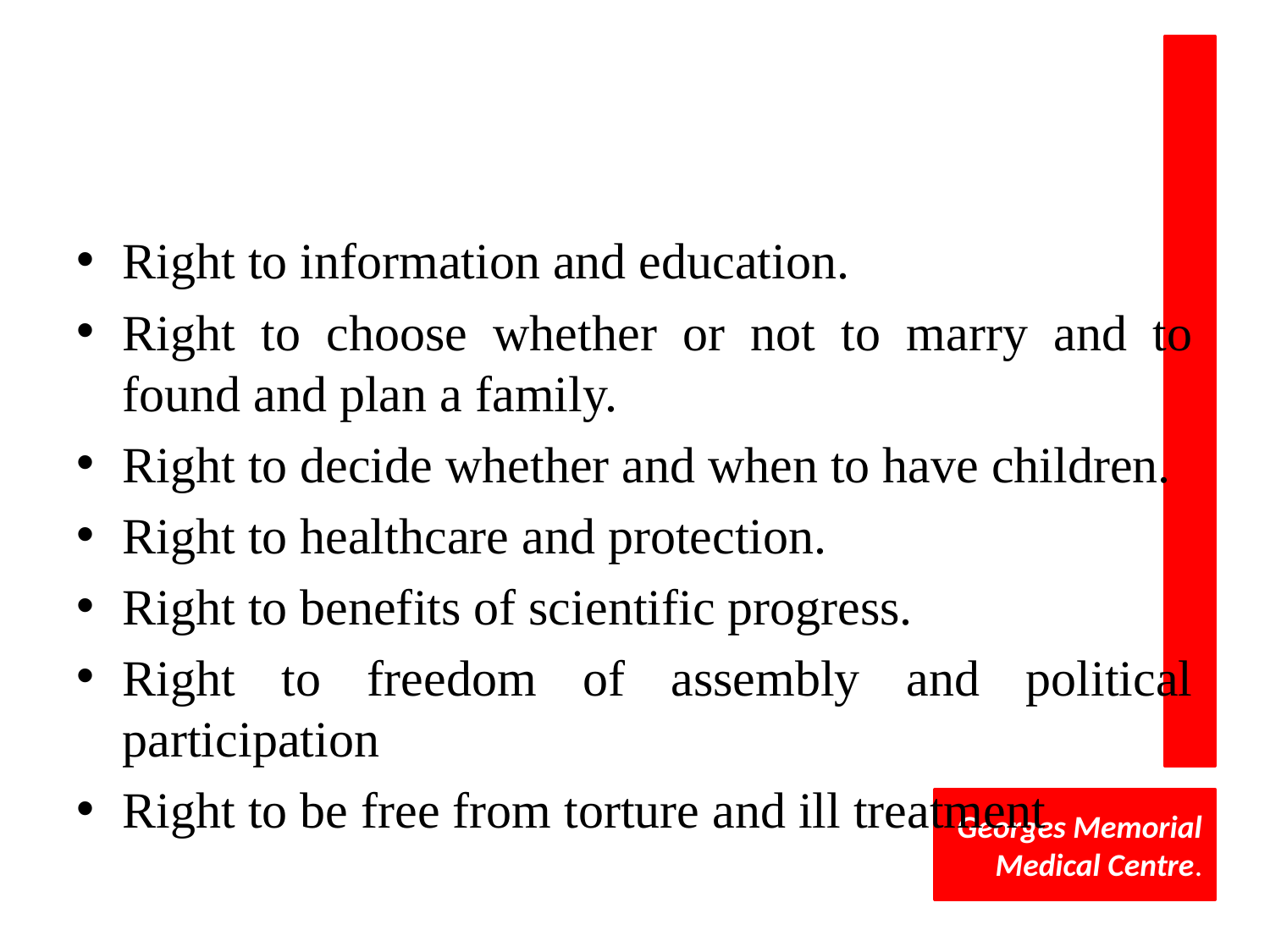

#
Right to information and education.
Right to choose whether or not to marry and to found and plan a family.
Right to decide whether and when to have children.
Right to healthcare and protection.
Right to benefits of scientific progress.
Right to freedom of assembly and political participation
Right to be free from torture and ill treatment